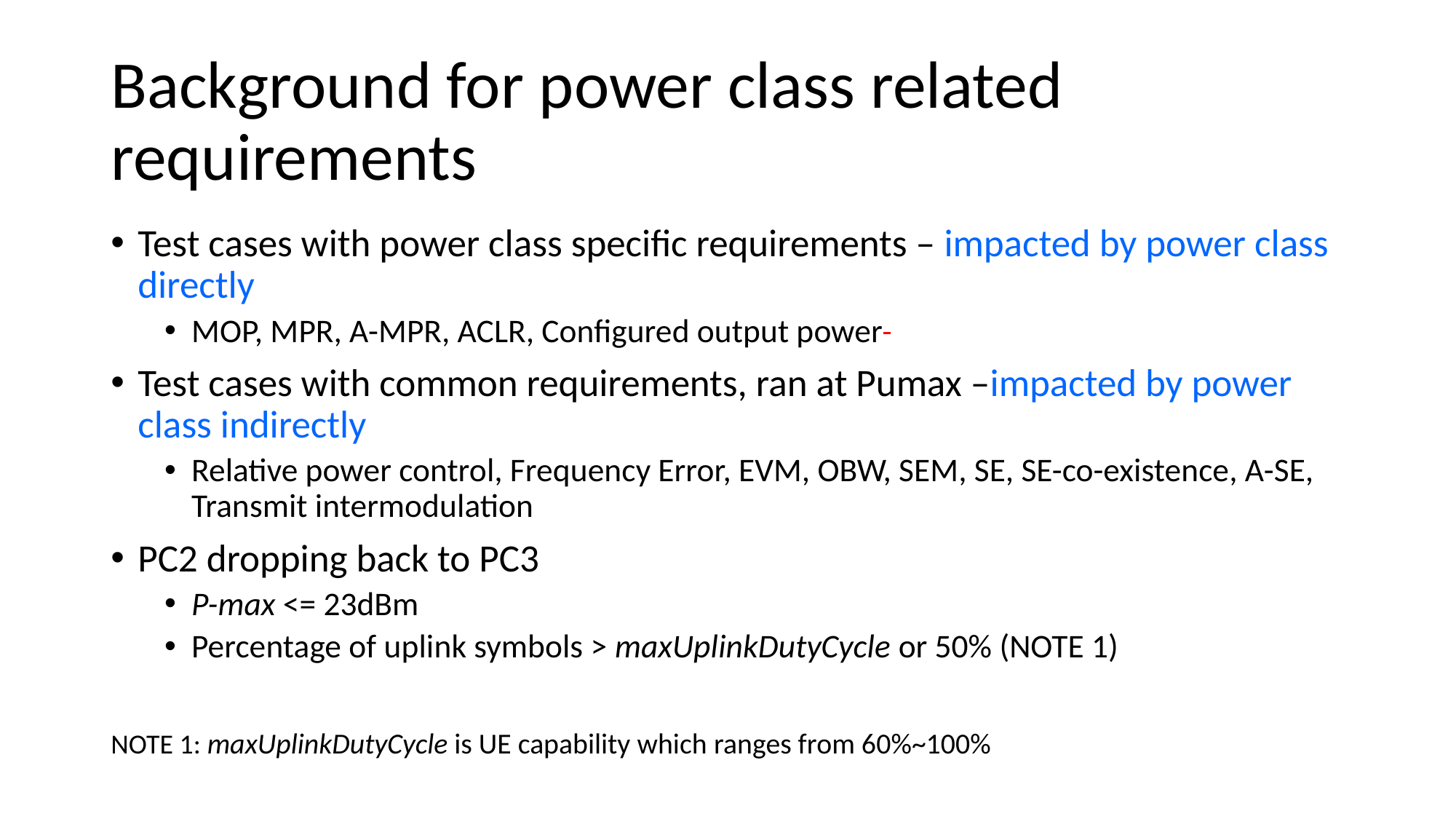

# Background for power class related requirements
Test cases with power class specific requirements – impacted by power class directly
MOP, MPR, A-MPR, ACLR, Configured output power
Test cases with common requirements, ran at Pumax –impacted by power class indirectly
Relative power control, Frequency Error, EVM, OBW, SEM, SE, SE-co-existence, A-SE, Transmit intermodulation
PC2 dropping back to PC3
P-max <= 23dBm
Percentage of uplink symbols > maxUplinkDutyCycle or 50% (NOTE 1)

NOTE 1: maxUplinkDutyCycle is UE capability which ranges from 60%~100%